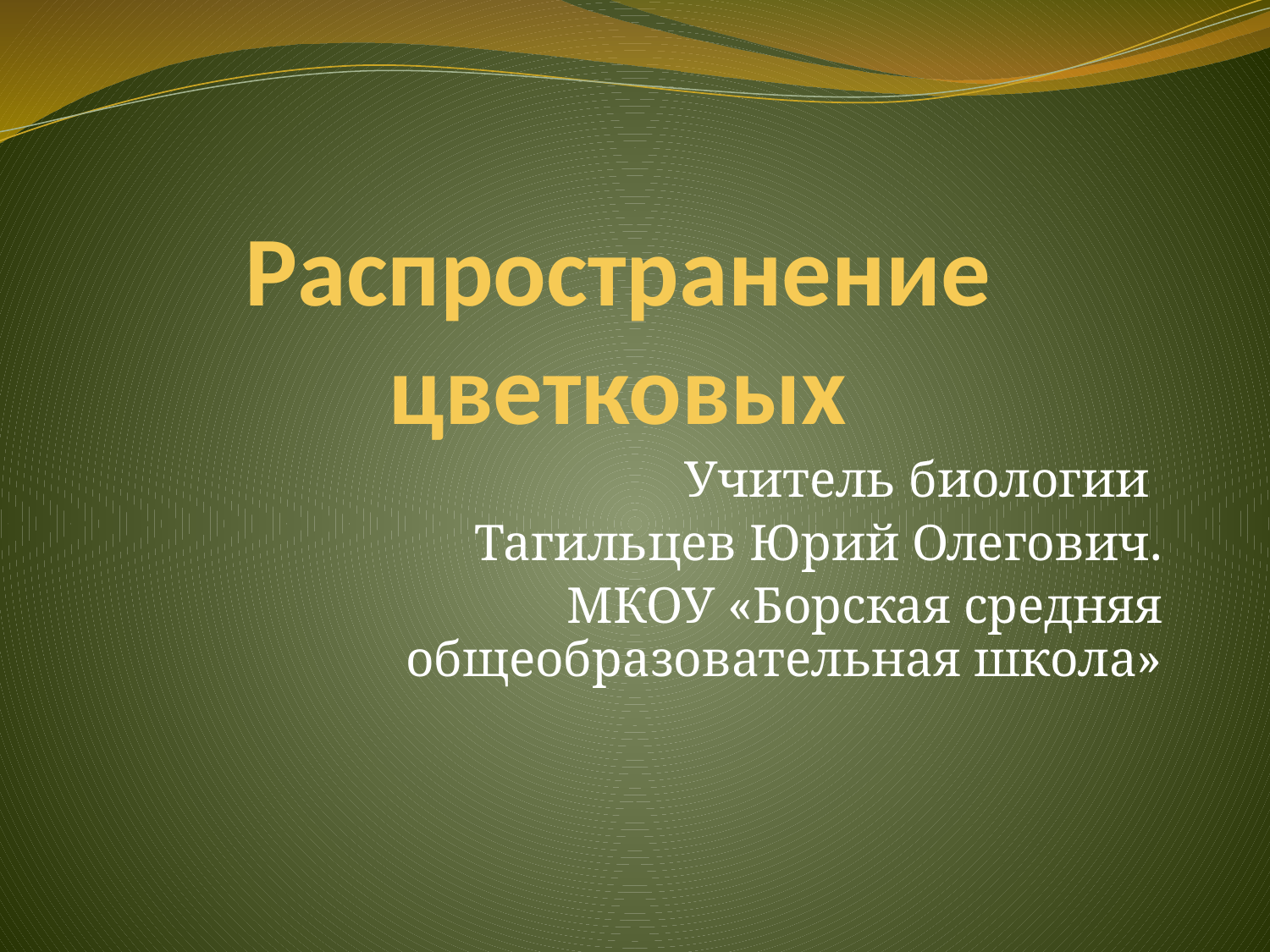

# Распространение цветковых
Учитель биологии
Тагильцев Юрий Олегович.
 МКОУ «Борская средняя общеобразовательная школа»